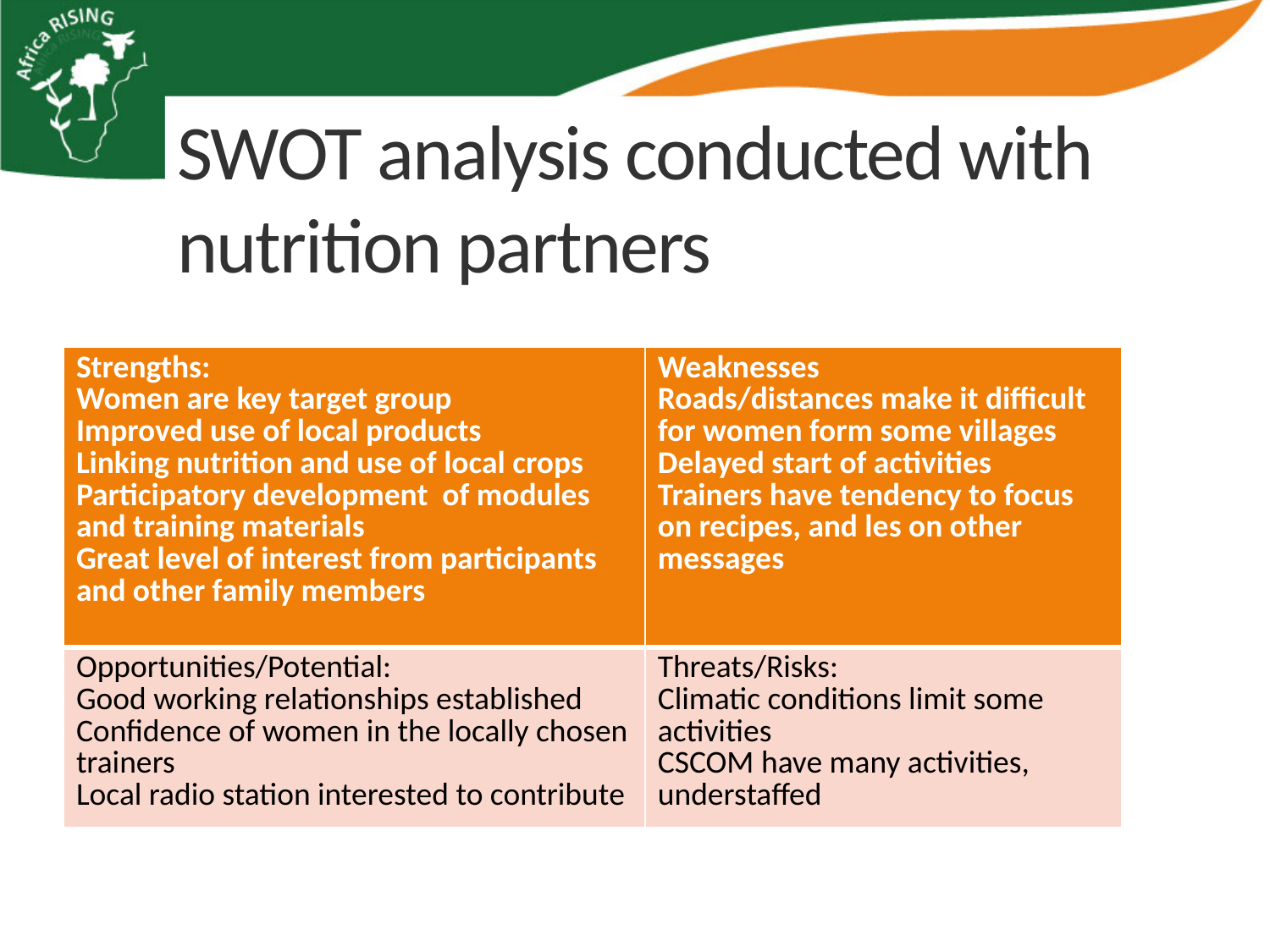

# SWOT analysis conducted with nutrition partners
| Strengths: Women are key target group Improved use of local products Linking nutrition and use of local crops Participatory development of modules and training materials Great level of interest from participants and other family members | Weaknesses Roads/distances make it difficult for women form some villages Delayed start of activities Trainers have tendency to focus on recipes, and les on other messages |
| --- | --- |
| Opportunities/Potential: Good working relationships established Confidence of women in the locally chosen trainers Local radio station interested to contribute | Threats/Risks: Climatic conditions limit some activities CSCOM have many activities, understaffed |